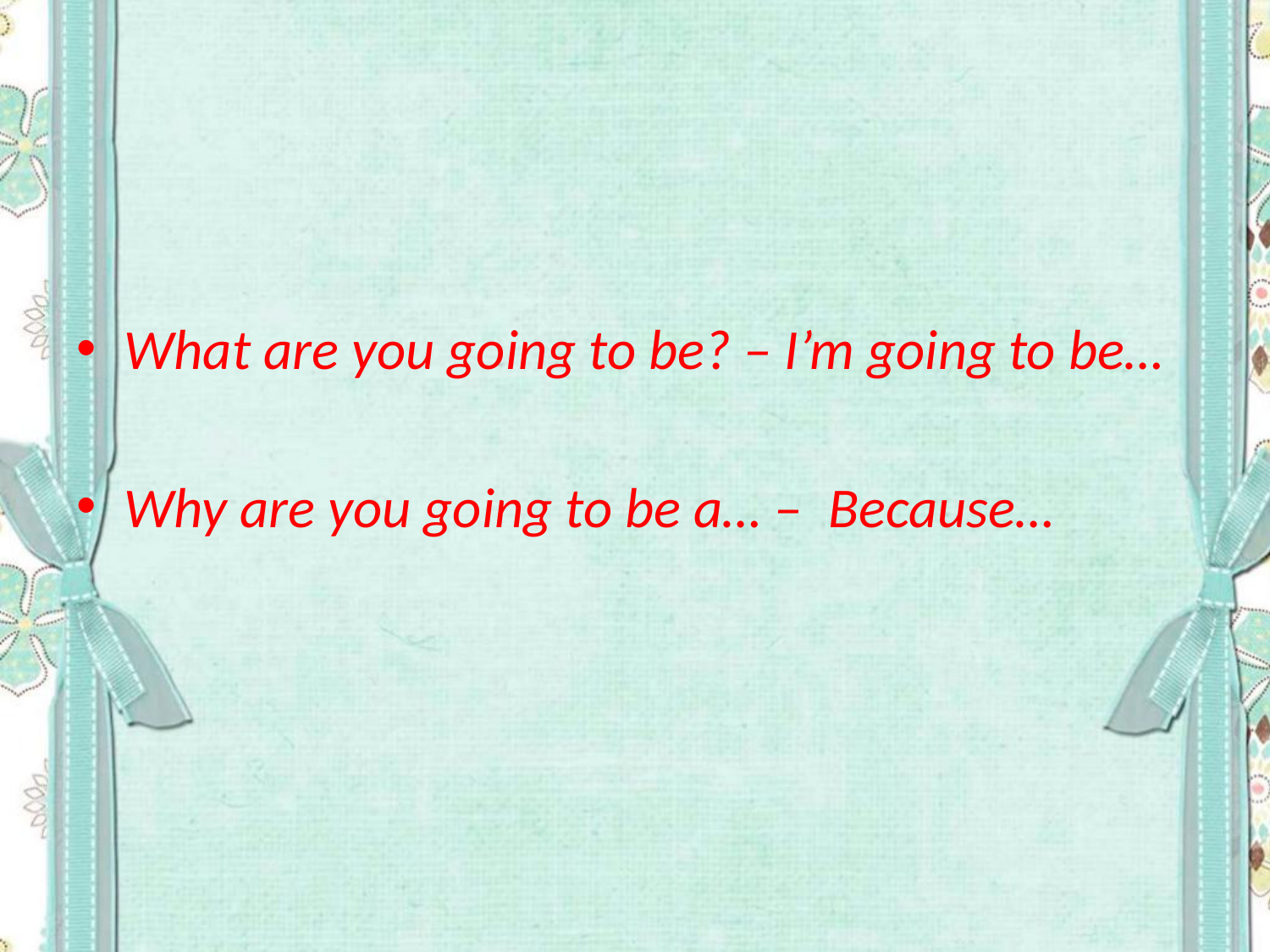

What are you going to be? – I’m going to be…

Why are you going to be a… –  Because…